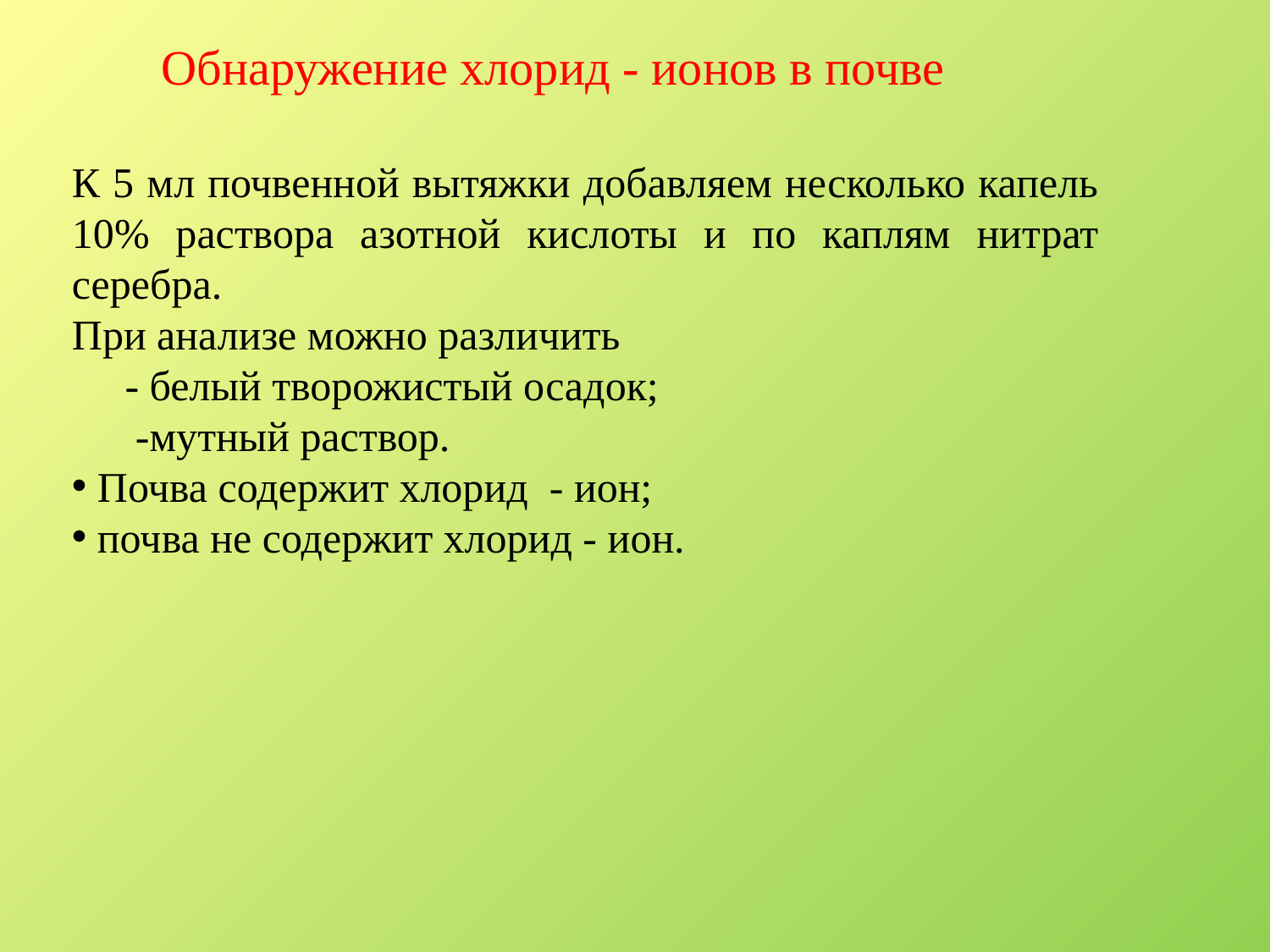

Обнаружение хлорид - ионов в почве
К 5 мл почвенной вытяжки добавляем несколько капель 10% раствора азотной кислоты и по каплям нитрат серебра.
При анализе можно различить
     - белый творожистый осадок;
      -мутный раствор.
 Почва содержит хлорид  - ион;
 почва не содержит хлорид - ион.